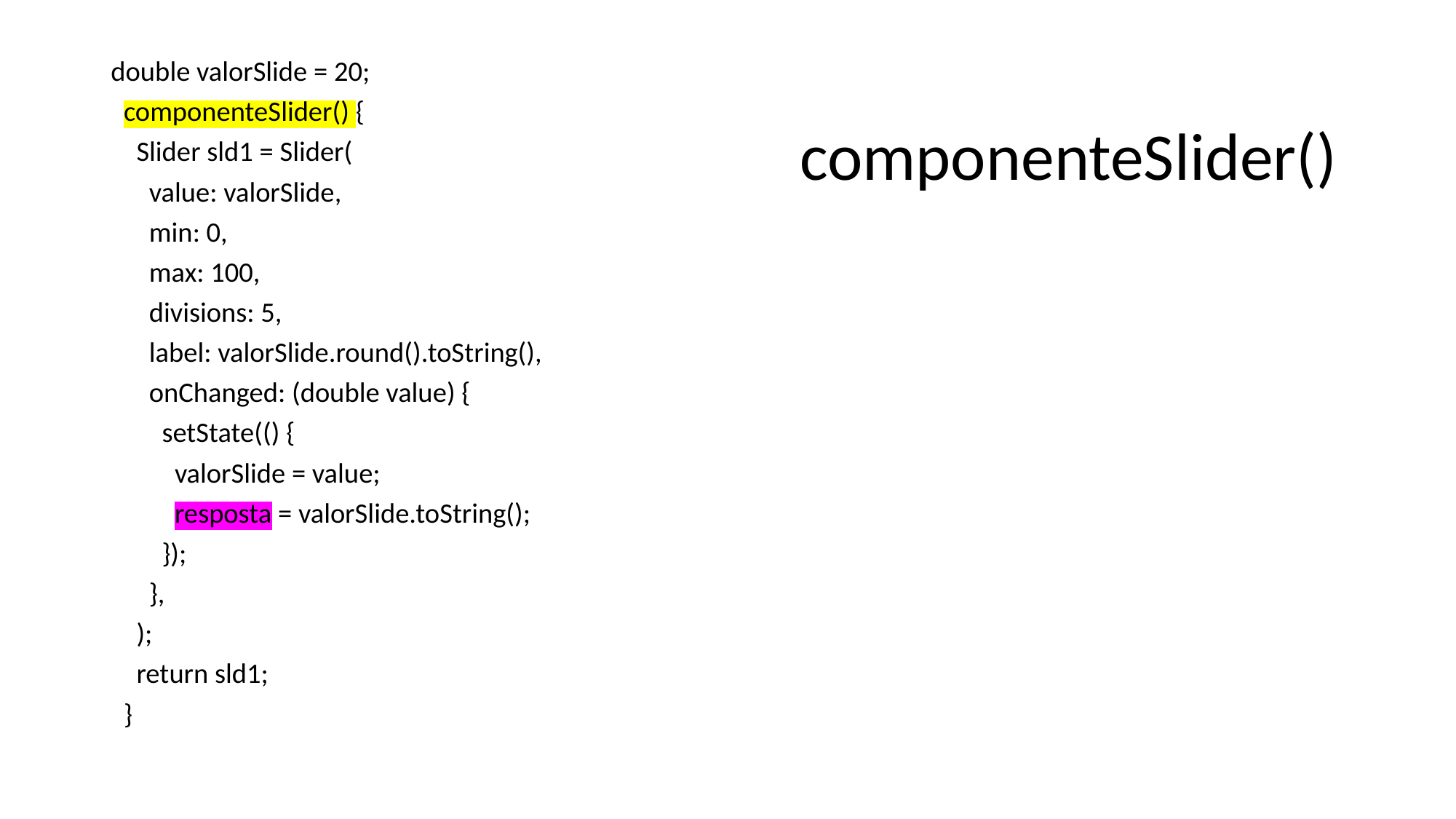

# componenteSlider()
double valorSlide = 20;
  componenteSlider() {
    Slider sld1 = Slider(
      value: valorSlide,
      min: 0,
      max: 100,
      divisions: 5,
      label: valorSlide.round().toString(),
      onChanged: (double value) {
        setState(() {
          valorSlide = value;
          resposta = valorSlide.toString();
        });
      },
    );
    return sld1;
  }